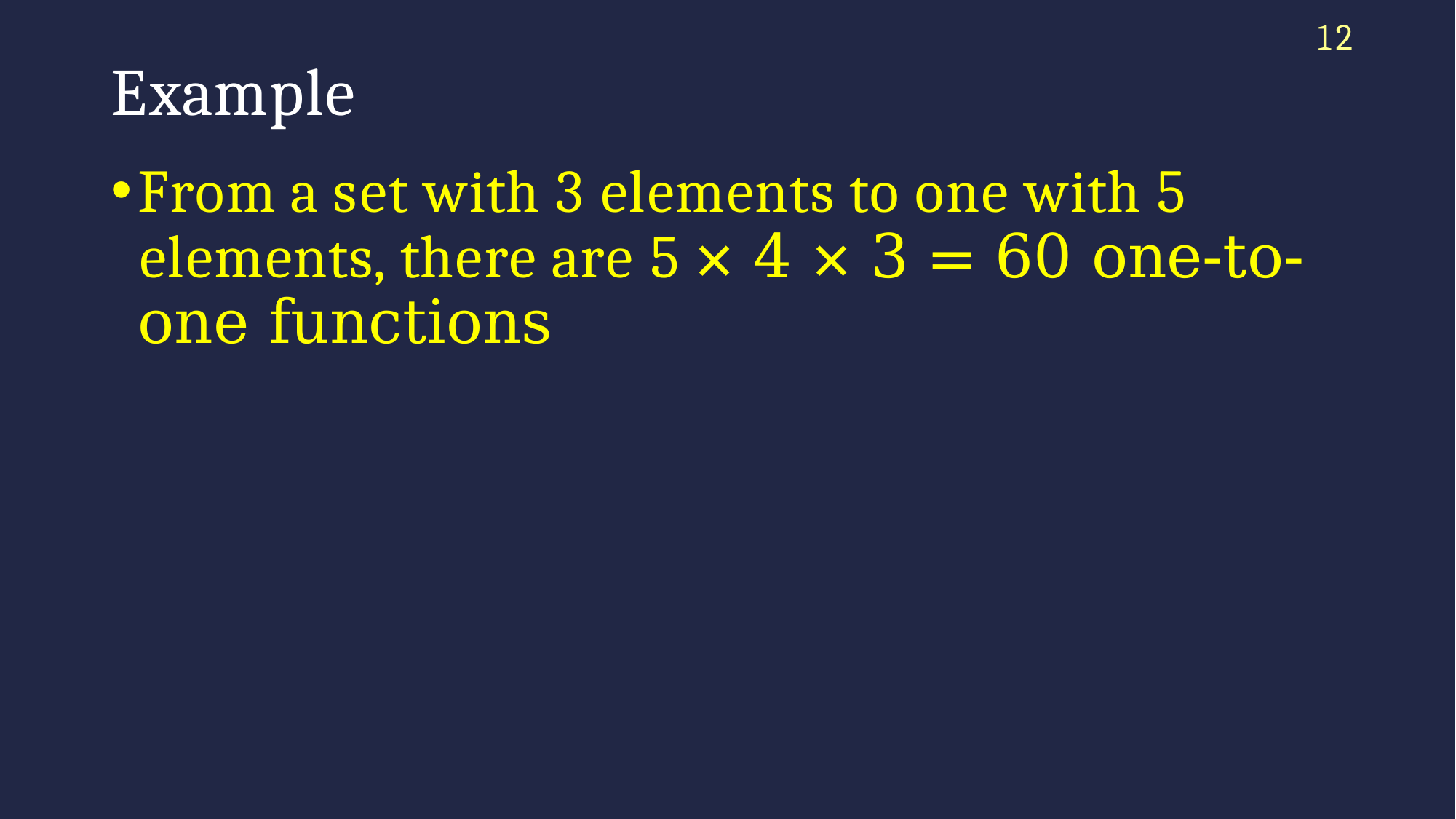

12
# Example
From a set with 3 elements to one with 5 elements, there are 5 × 4 × 3 = 60 one-to-one functions